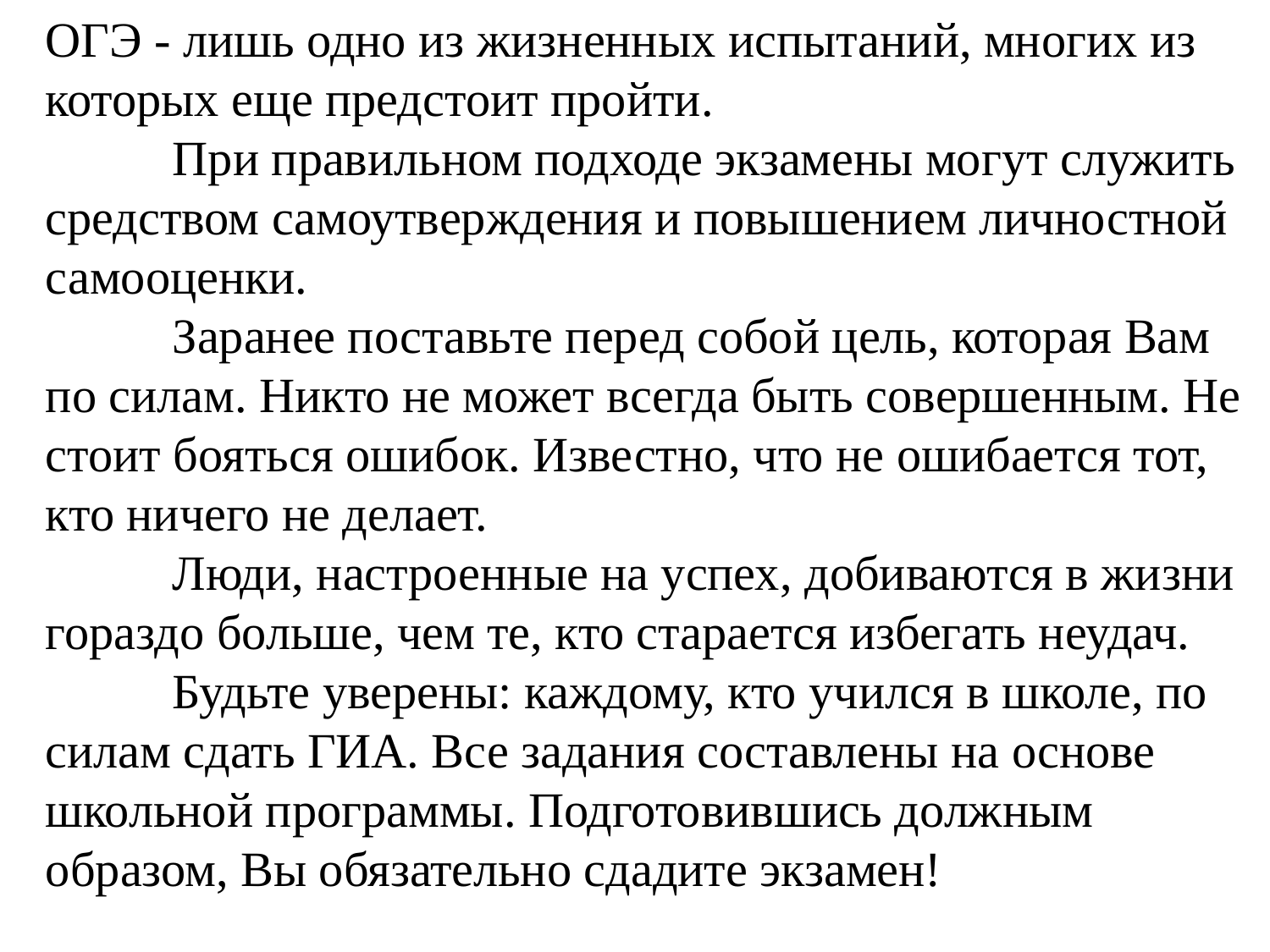

ОГЭ - лишь одно из жизненных испытаний, многих из которых еще предстоит пройти.
	При правильном подходе экзамены могут служить средством самоутверждения и повышением личностной самооценки.
	Заранее поставьте перед собой цель, которая Вам по силам. Никто не может всегда быть совершенным. Не стоит бояться ошибок. Известно, что не ошибается тот, кто ничего не делает.
	Люди, настроенные на успех, добиваются в жизни гораздо больше, чем те, кто старается избегать неудач.
 	Будьте уверены: каждому, кто учился в школе, по силам сдать ГИА. Все задания составлены на основе школьной программы. Подготовившись должным образом, Вы обязательно сдадите экзамен!
#